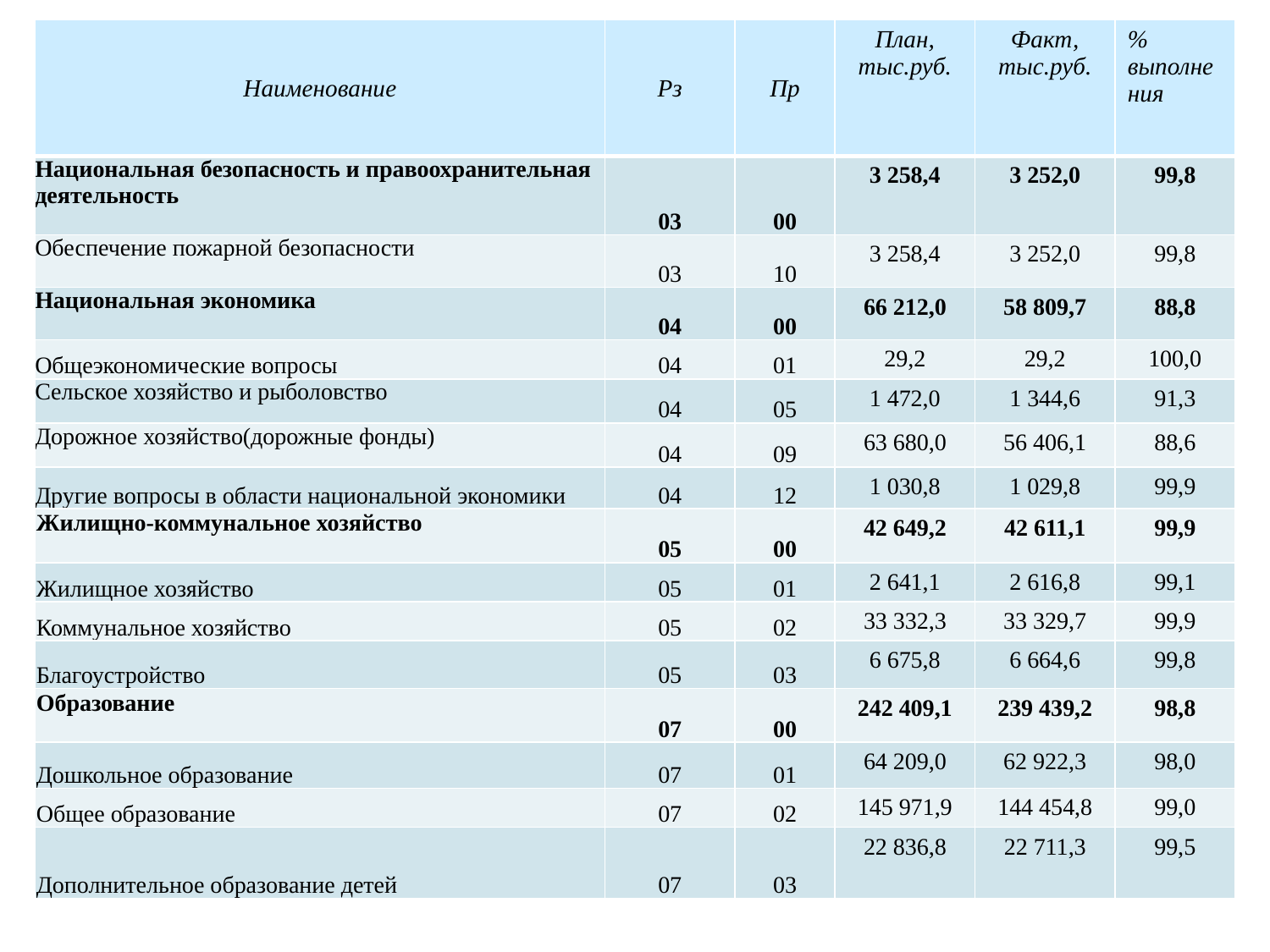

| Наименование | Рз | Пр | План, тыс.руб. | Факт, тыс.руб. | % выполнения |
| --- | --- | --- | --- | --- | --- |
| Национальная безопасность и правоохранительная деятельность | 03 | 00 | 3 258,4 | 3 252,0 | 99,8 |
| Обеспечение пожарной безопасности | 03 | 10 | 3 258,4 | 3 252,0 | 99,8 |
| Национальная экономика | 04 | 00 | 66 212,0 | 58 809,7 | 88,8 |
| Общеэкономические вопросы | 04 | 01 | 29,2 | 29,2 | 100,0 |
| Сельское хозяйство и рыболовство | 04 | 05 | 1 472,0 | 1 344,6 | 91,3 |
| Дорожное хозяйство(дорожные фонды) | 04 | 09 | 63 680,0 | 56 406,1 | 88,6 |
| Другие вопросы в области национальной экономики | 04 | 12 | 1 030,8 | 1 029,8 | 99,9 |
| Жилищно-коммунальное хозяйство | 05 | 00 | 42 649,2 | 42 611,1 | 99,9 |
| Жилищное хозяйство | 05 | 01 | 2 641,1 | 2 616,8 | 99,1 |
| Коммунальное хозяйство | 05 | 02 | 33 332,3 | 33 329,7 | 99,9 |
| Благоустройство | 05 | 03 | 6 675,8 | 6 664,6 | 99,8 |
| Образование | 07 | 00 | 242 409,1 | 239 439,2 | 98,8 |
| Дошкольное образование | 07 | 01 | 64 209,0 | 62 922,3 | 98,0 |
| Общее образование | 07 | 02 | 145 971,9 | 144 454,8 | 99,0 |
| Дополнительное образование детей | 07 | 03 | 22 836,8 | 22 711,3 | 99,5 |